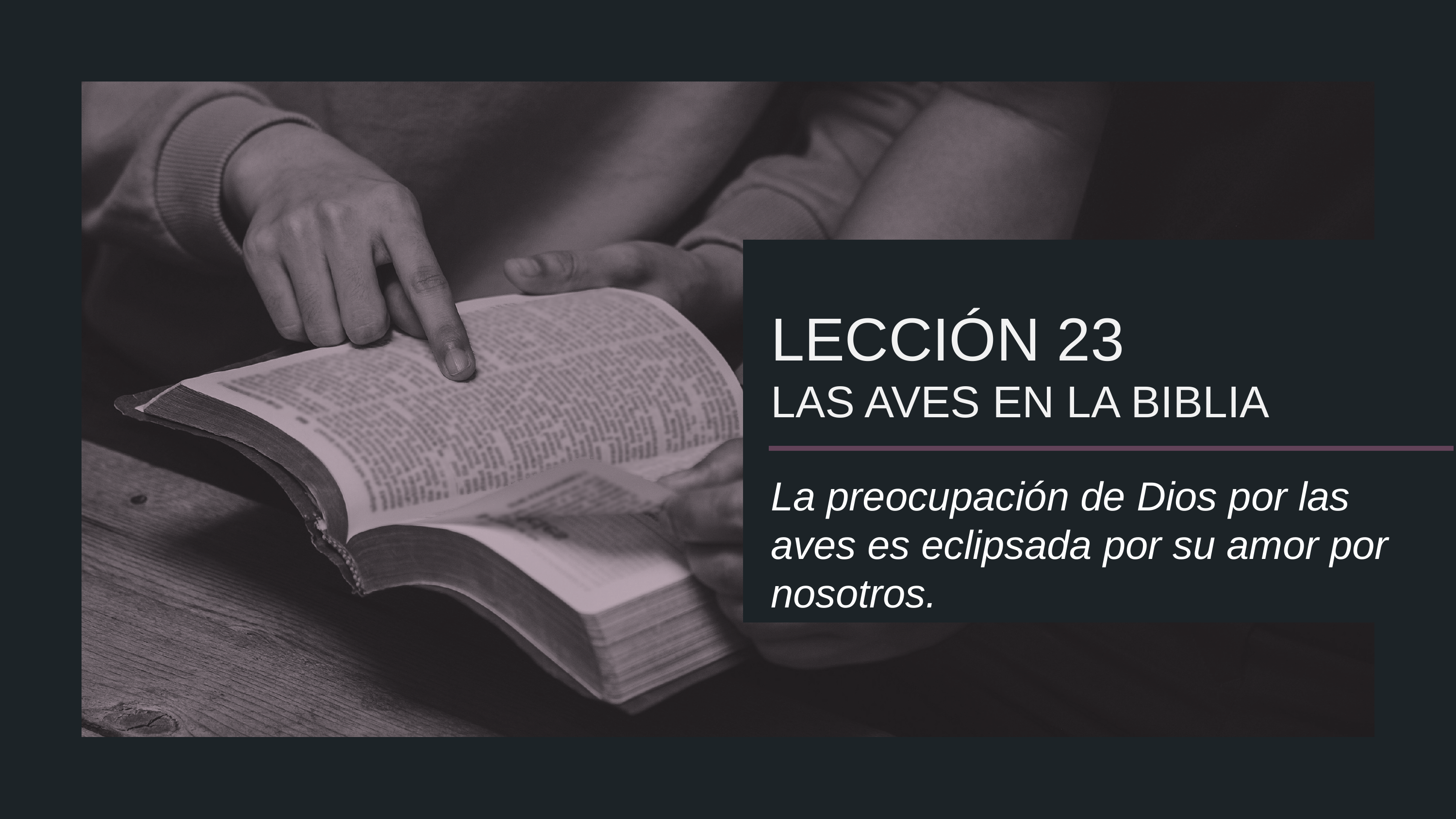

LECCIÓN 23
LAS AVES EN LA BIBLIA
La preocupación de Dios por las aves es eclipsada por su amor por nosotros.